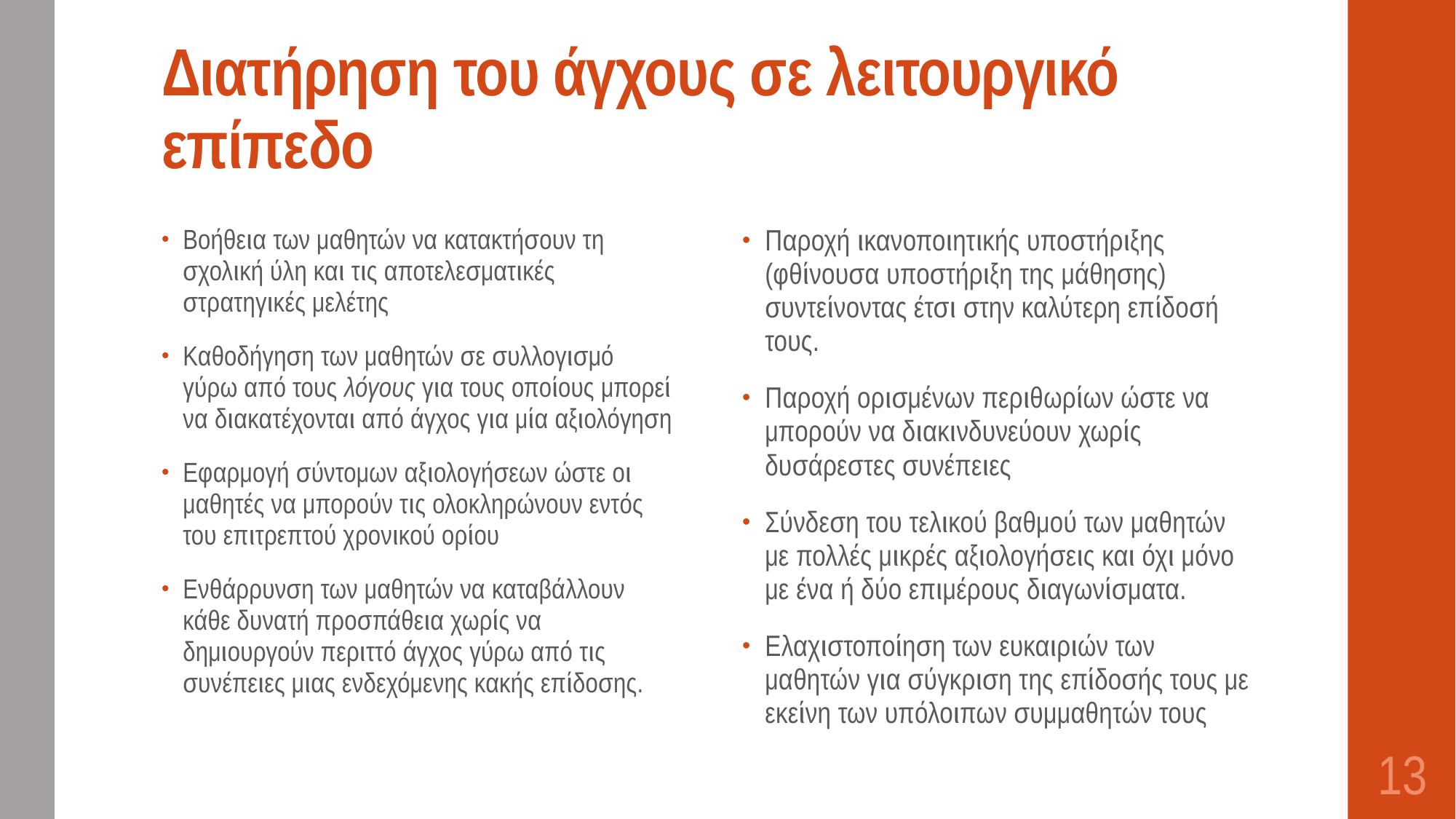

# Διατήρηση του άγχους σε λειτουργικό επίπεδο
Βοήθεια των μαθητών να κατακτήσουν τη σχολική ύλη και τις αποτελεσματικές στρατηγικές μελέτης
Καθοδήγηση των μαθητών σε συλλογισμό γύρω από τους λόγους για τους οποίους μπορεί να διακατέχονται από άγχος για μία αξιολόγηση
Εφαρμογή σύντομων αξιολογήσεων ώστε οι μαθητές να μπορούν τις ολοκληρώνουν εντός του επιτρεπτού χρονικού ορίου
Ενθάρρυνση των μαθητών να καταβάλλουν κάθε δυνατή προσπάθεια χωρίς να δημιουργούν περιττό άγχος γύρω από τις συνέπειες μιας ενδεχόμενης κακής επίδοσης.
Παροχή ικανοποιητικής υποστήριξης (φθίνουσα υποστήριξη της μάθησης) συντείνοντας έτσι στην καλύτερη επίδοσή τους.
Παροχή ορισμένων περιθωρίων ώστε να μπορούν να διακινδυνεύουν χωρίς δυσάρεστες συνέπειες
Σύνδεση του τελικού βαθμού των μαθητών με πολλές μικρές αξιολογήσεις και όχι μόνο με ένα ή δύο επιμέρους διαγωνίσματα.
Ελαχιστοποίηση των ευκαιριών των μαθητών για σύγκριση της επίδοσής τους με εκείνη των υπόλοιπων συμμαθητών τους
13